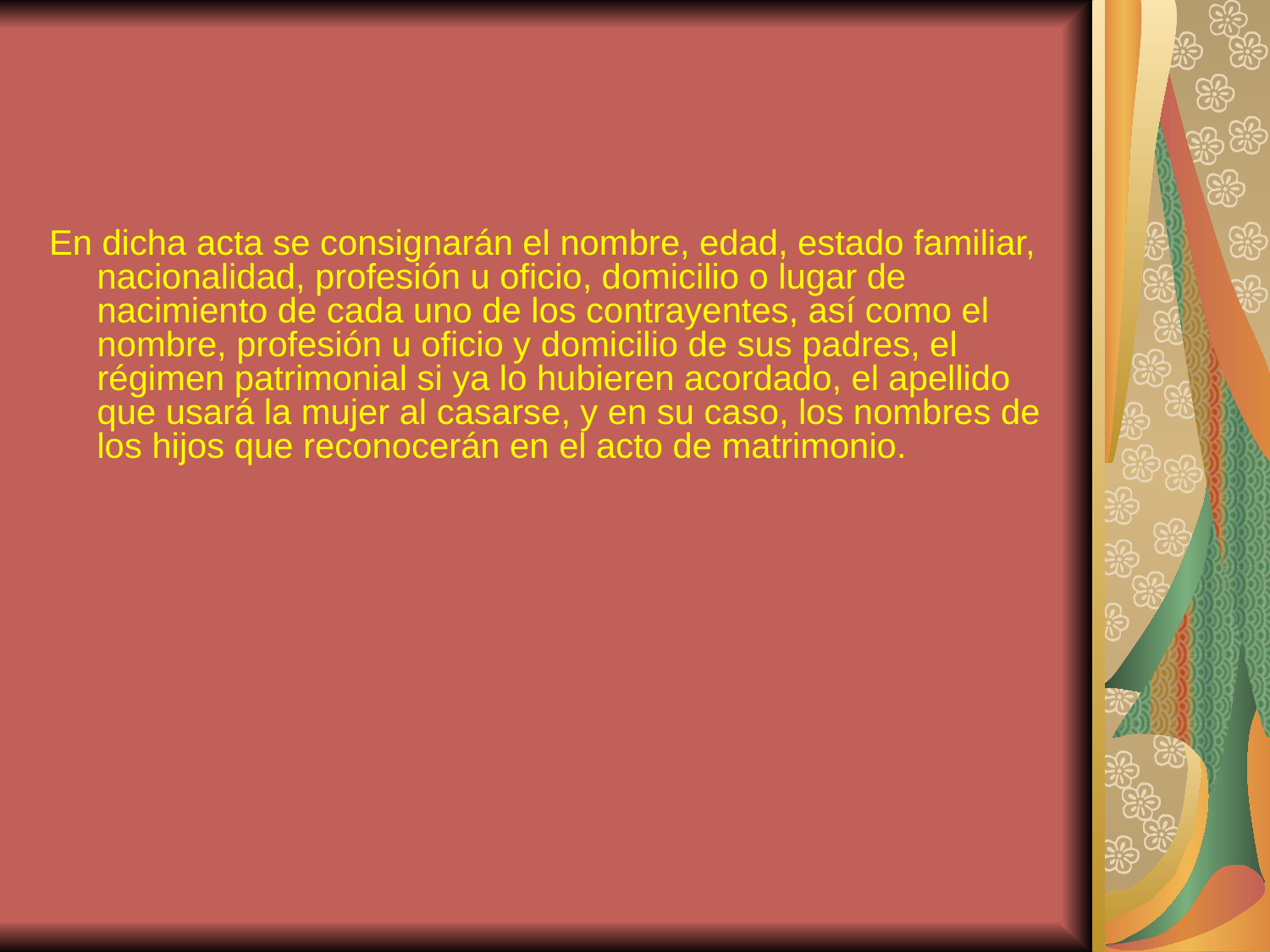

#
En dicha acta se consignarán el nombre, edad, estado familiar, nacionalidad, profesión u oficio, domicilio o lugar de nacimiento de cada uno de los contrayentes, así como el nombre, profesión u oficio y domicilio de sus padres, el régimen patrimonial si ya lo hubieren acordado, el apellido que usará la mujer al casarse, y en su caso, los nombres de los hijos que reconocerán en el acto de matrimonio.